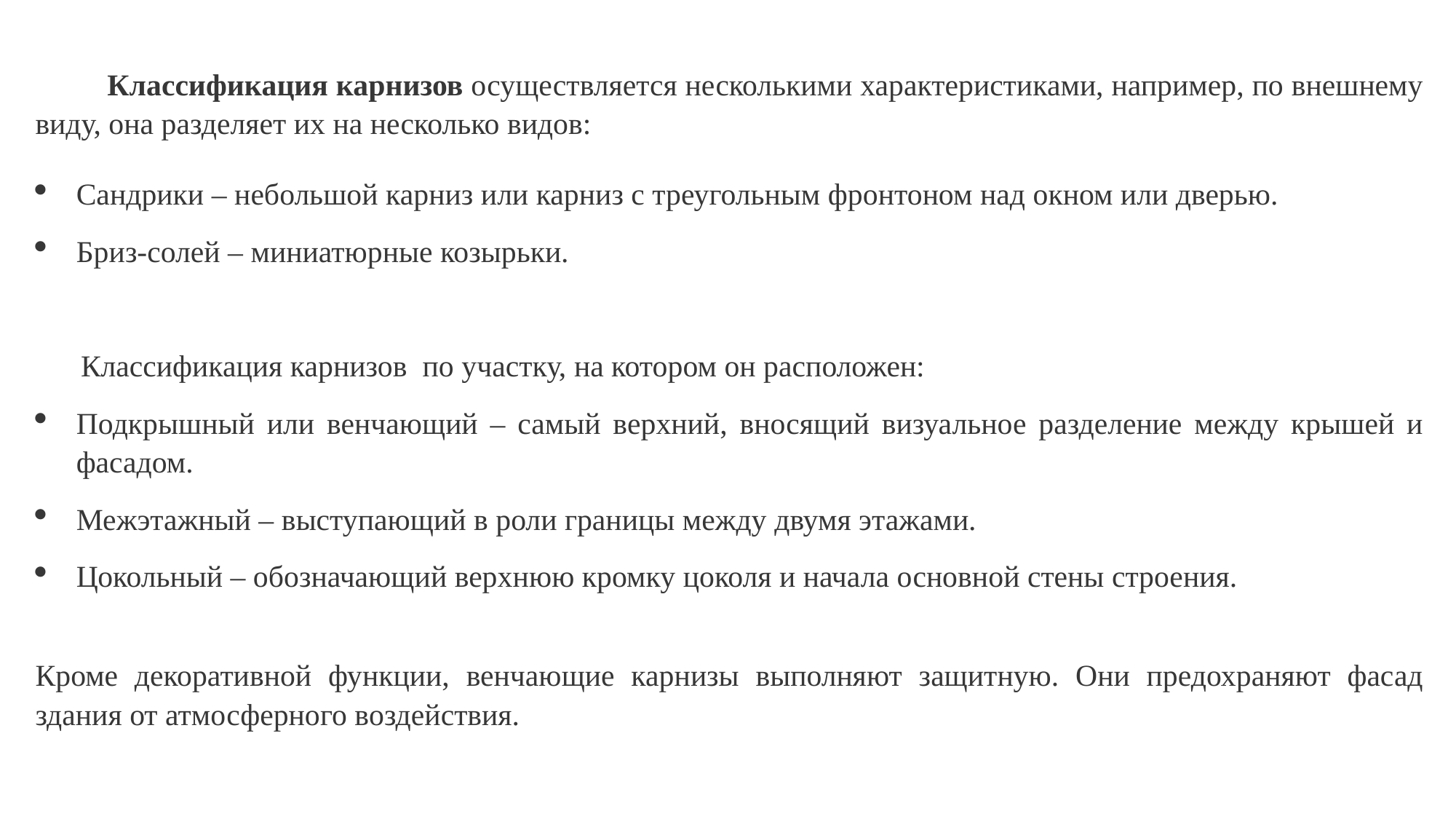

Классификация карнизов осуществляется несколькими характеристиками, например, по внешнему виду, она разделяет их на несколько видов:
Сандрики – небольшой карниз или карниз с треугольным фронтоном над окном или дверью.
Бриз-солей – миниатюрные козырьки.

Классификация карнизов  по участку, на котором он расположен:
Подкрышный или венчающий – самый верхний, вносящий визуальное разделение между крышей и фасадом.
Межэтажный – выступающий в роли границы между двумя этажами.
Цокольный – обозначающий верхнюю кромку цоколя и начала основной стены строения.

Кроме декоративной функции, венчающие карнизы выполняют защитную. Они предохраняют фасад здания от атмосферного воздействия.